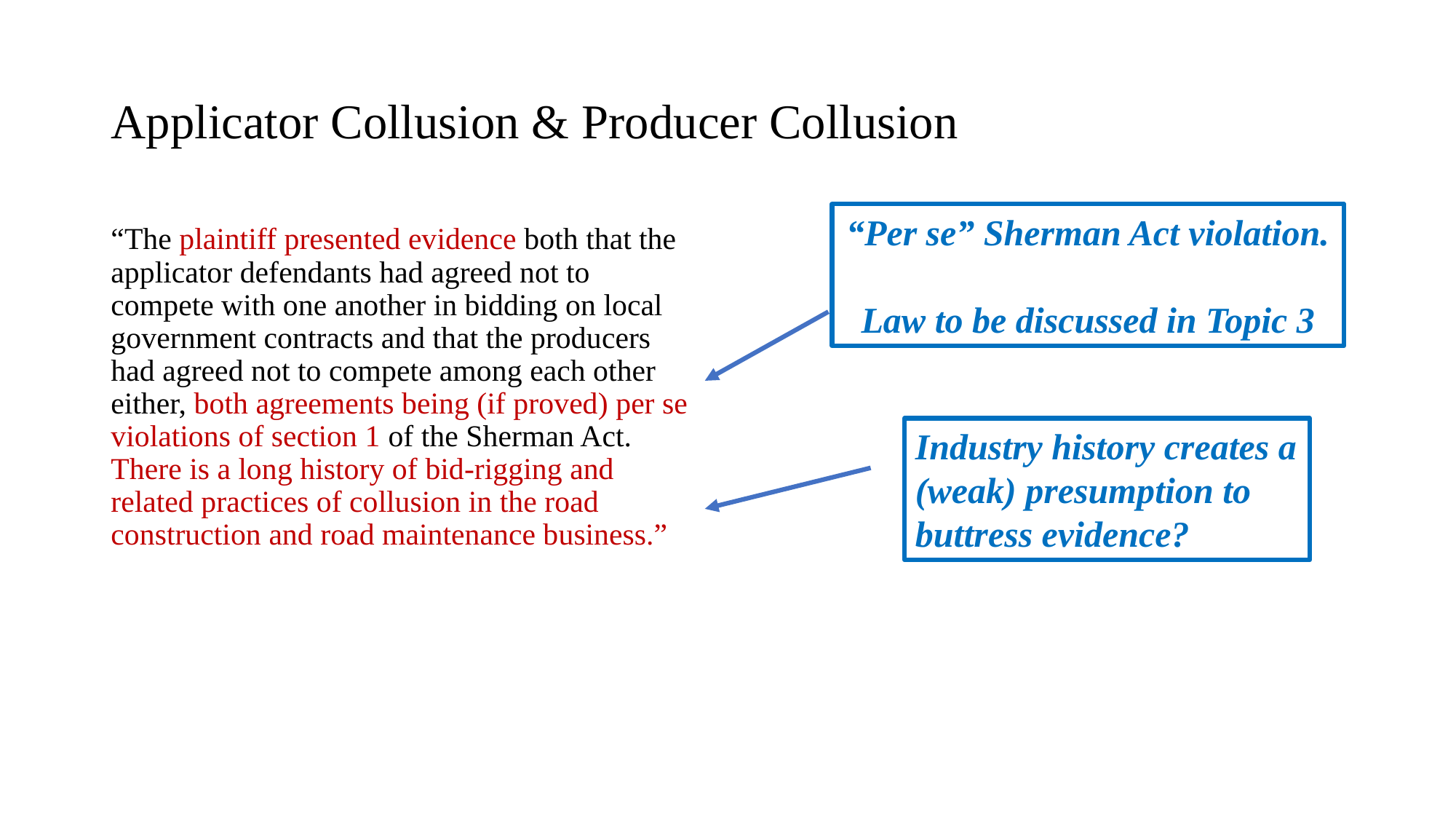

# Applicator Collusion & Producer Collusion
“Per se” Sherman Act violation.
Law to be discussed in Topic 3
“The plaintiff presented evidence both that the applicator defendants had agreed not to compete with one another in bidding on local government contracts and that the producers had agreed not to compete among each other either, both agreements being (if proved) per se violations of section 1 of the Sherman Act.
There is a long history of bid-rigging and related practices of collusion in the road construction and road maintenance business.”
Industry history creates a (weak) presumption to buttress evidence?